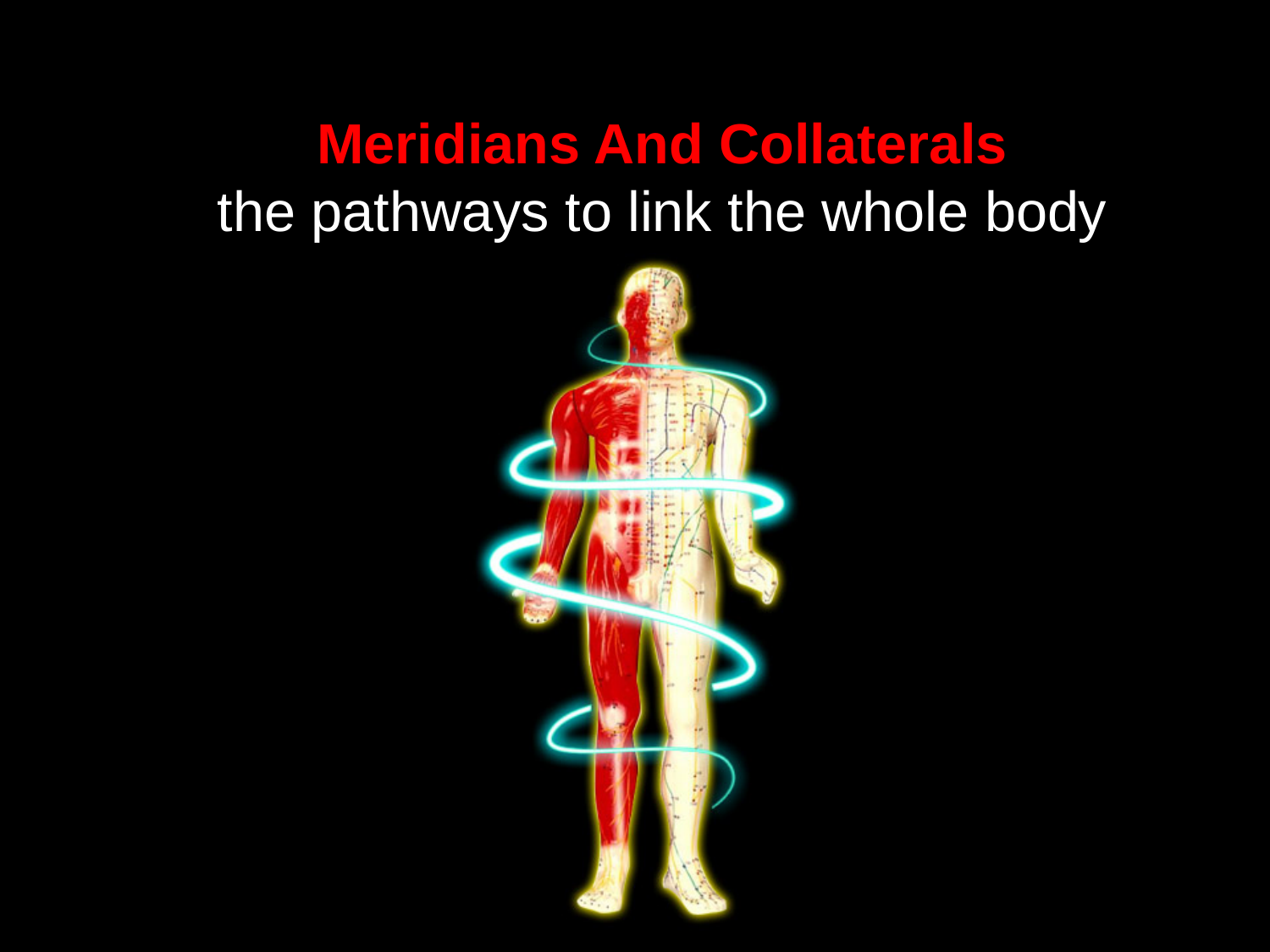

Meridians And Collaterals
the pathways to link the whole body